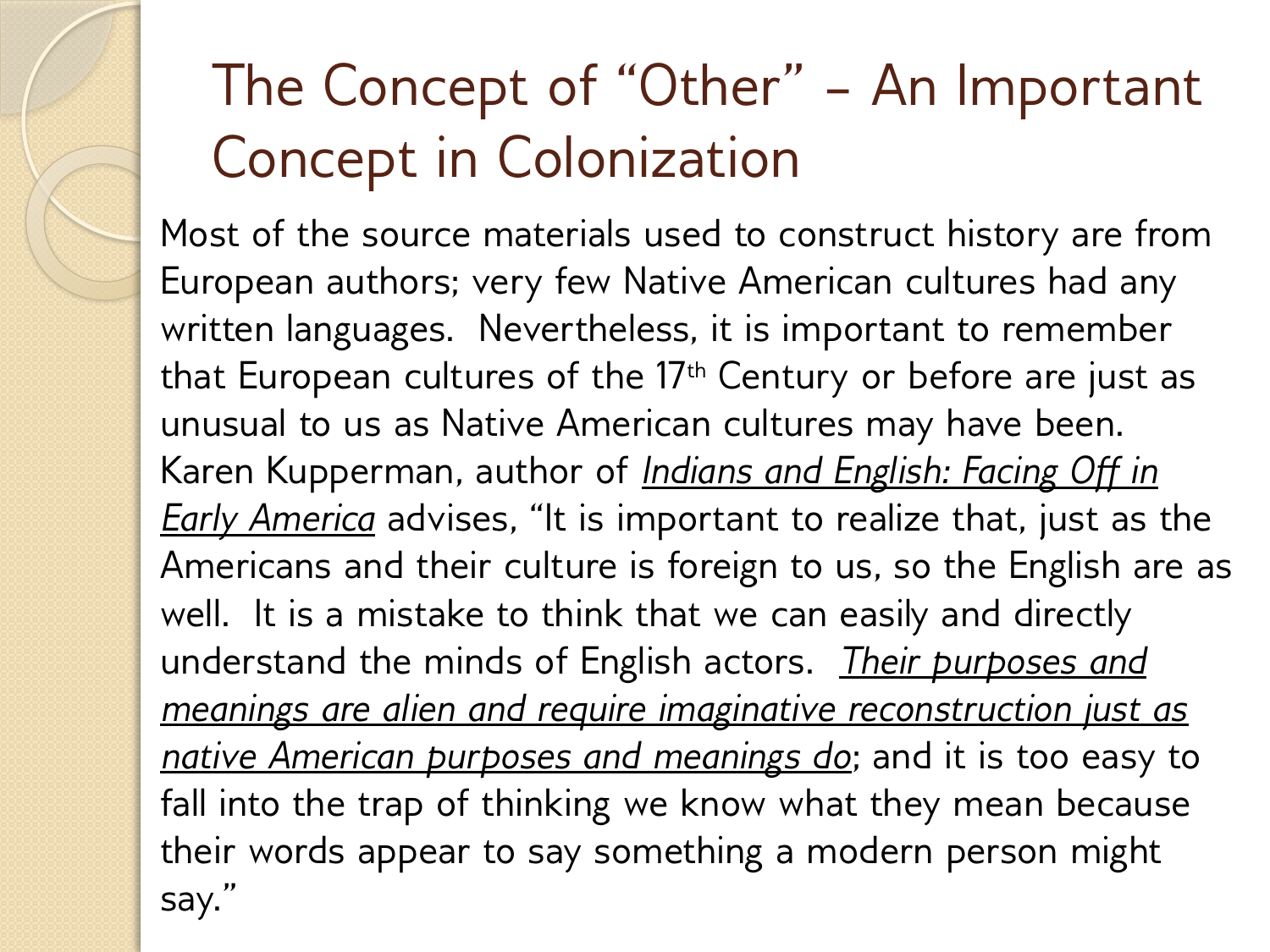

# The Concept of “Other” – An Important Concept in Colonization
Most of the source materials used to construct history are from European authors; very few Native American cultures had any written languages.  Nevertheless, it is important to remember that European cultures of the 17th Century or before are just as unusual to us as Native American cultures may have been.  Karen Kupperman, author of Indians and English: Facing Off in Early America advises, “It is important to realize that, just as the Americans and their culture is foreign to us, so the English are as well.  It is a mistake to think that we can easily and directly understand the minds of English actors.  Their purposes and meanings are alien and require imaginative reconstruction just as native American purposes and meanings do; and it is too easy to fall into the trap of thinking we know what they mean because their words appear to say something a modern person might say.”